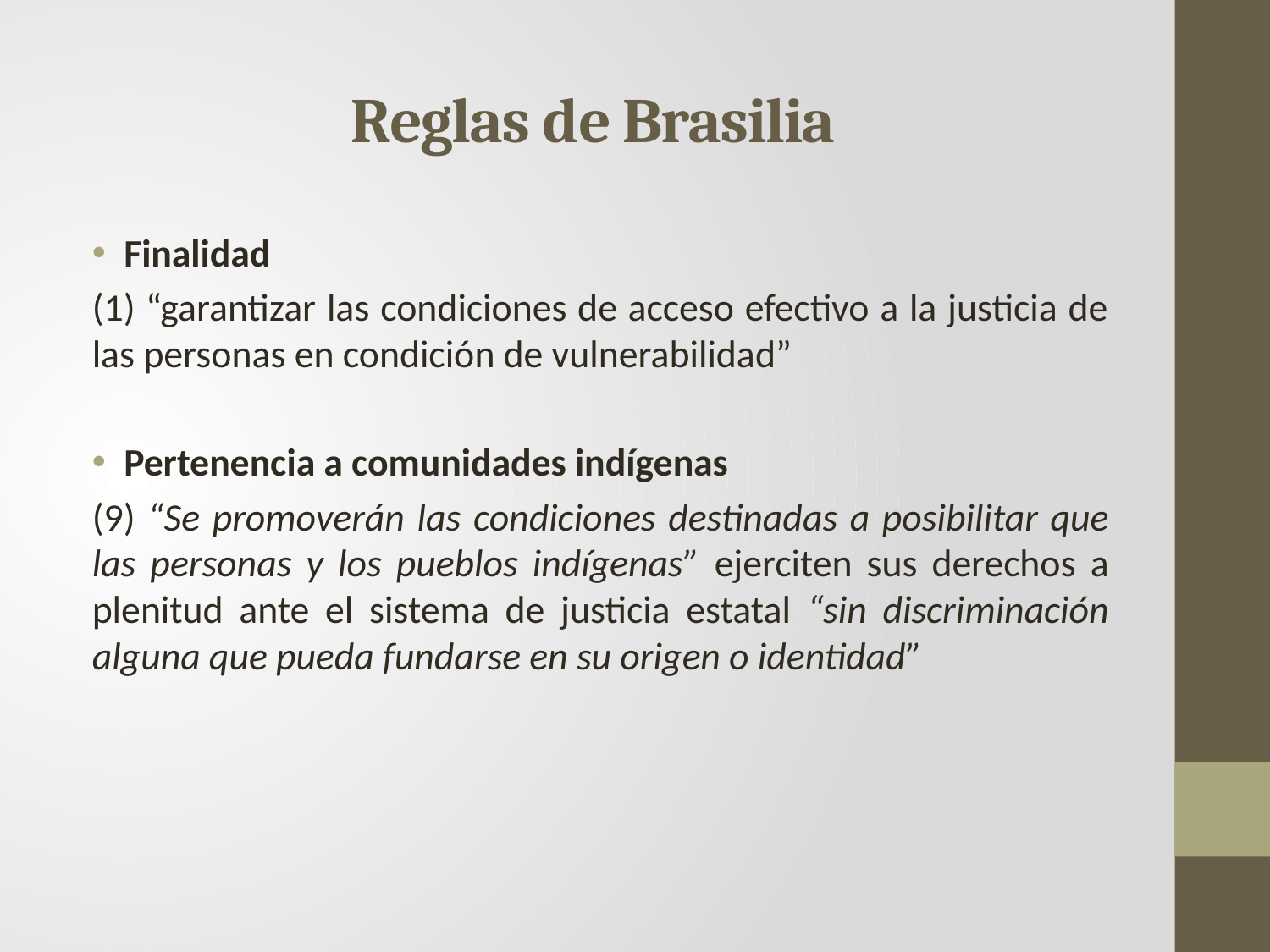

# Reglas de Brasilia
Finalidad
(1) “garantizar las condiciones de acceso efectivo a la justicia de las personas en condición de vulnerabilidad”

Pertenencia a comunidades indígenas
(9) “Se promoverán las condiciones destinadas a posibilitar que las personas y los pueblos indígenas” ejerciten sus derechos a plenitud ante el sistema de justicia estatal “sin discriminación alguna que pueda fundarse en su origen o identidad”